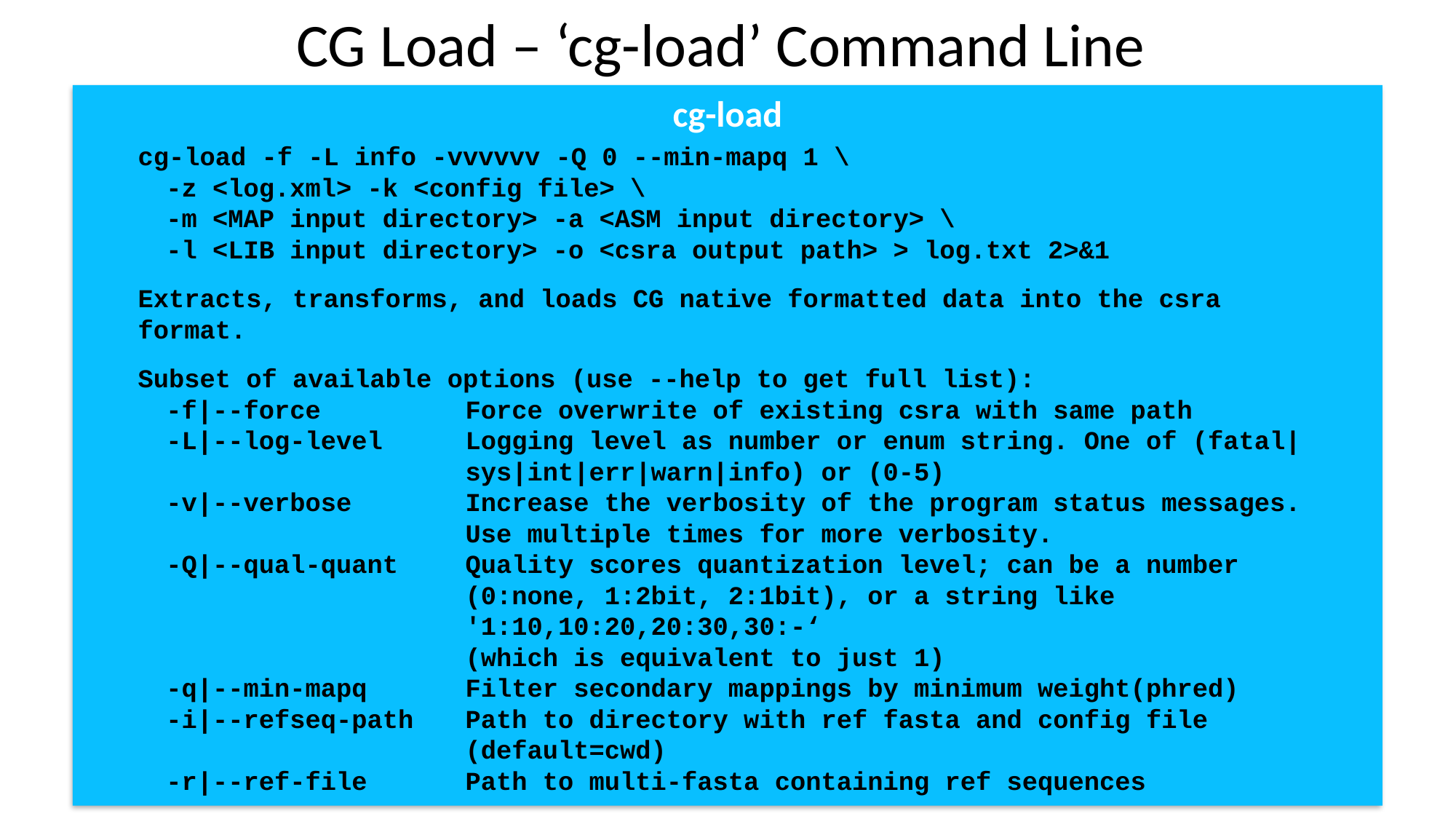

CG Load – ‘cg-load’ Command Line
cg-load
cg-load -f -L info -vvvvvv -Q 0 --min-mapq 1 \
-z <log.xml> -k <config file> \
-m <MAP input directory> -a <ASM input directory> \
-l <LIB input directory> -o <csra output path> > log.txt 2>&1
Extracts, transforms, and loads CG native formatted data into the csra format.
Subset of available options (use --help to get full list):
-f|--force	Force overwrite of existing csra with same path
-L|--log-level	Logging level as number or enum string. One of (fatal|sys|int|err|warn|info) or (0-5)
-v|--verbose	Increase the verbosity of the program status messages. Use multiple times for more verbosity.
-Q|--qual-quant	Quality scores quantization level; can be a number (0:none, 1:2bit, 2:1bit), or a string like '1:10,10:20,20:30,30:-‘
	(which is equivalent to just 1)
-q|--min-mapq	Filter secondary mappings by minimum weight(phred)
-i|--refseq-path	Path to directory with ref fasta and config file (default=cwd)
-r|--ref-file	Path to multi-fasta containing ref sequences